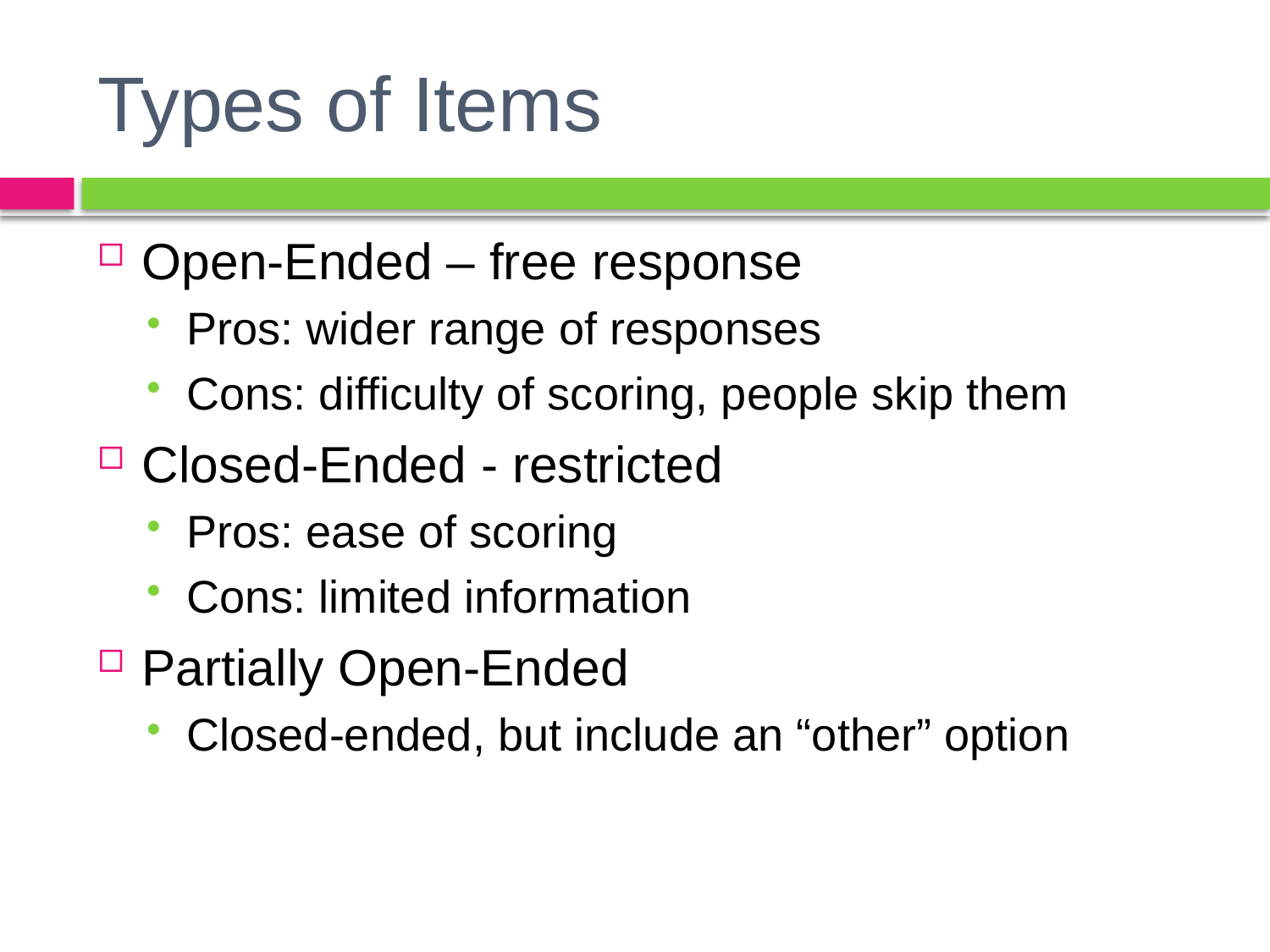

# Types of Items
Open-Ended – free response
Pros: wider range of responses
Cons: difficulty of scoring, people skip them
Closed-Ended - restricted
Pros: ease of scoring
Cons: limited information
Partially Open-Ended
Closed-ended, but include an “other” option